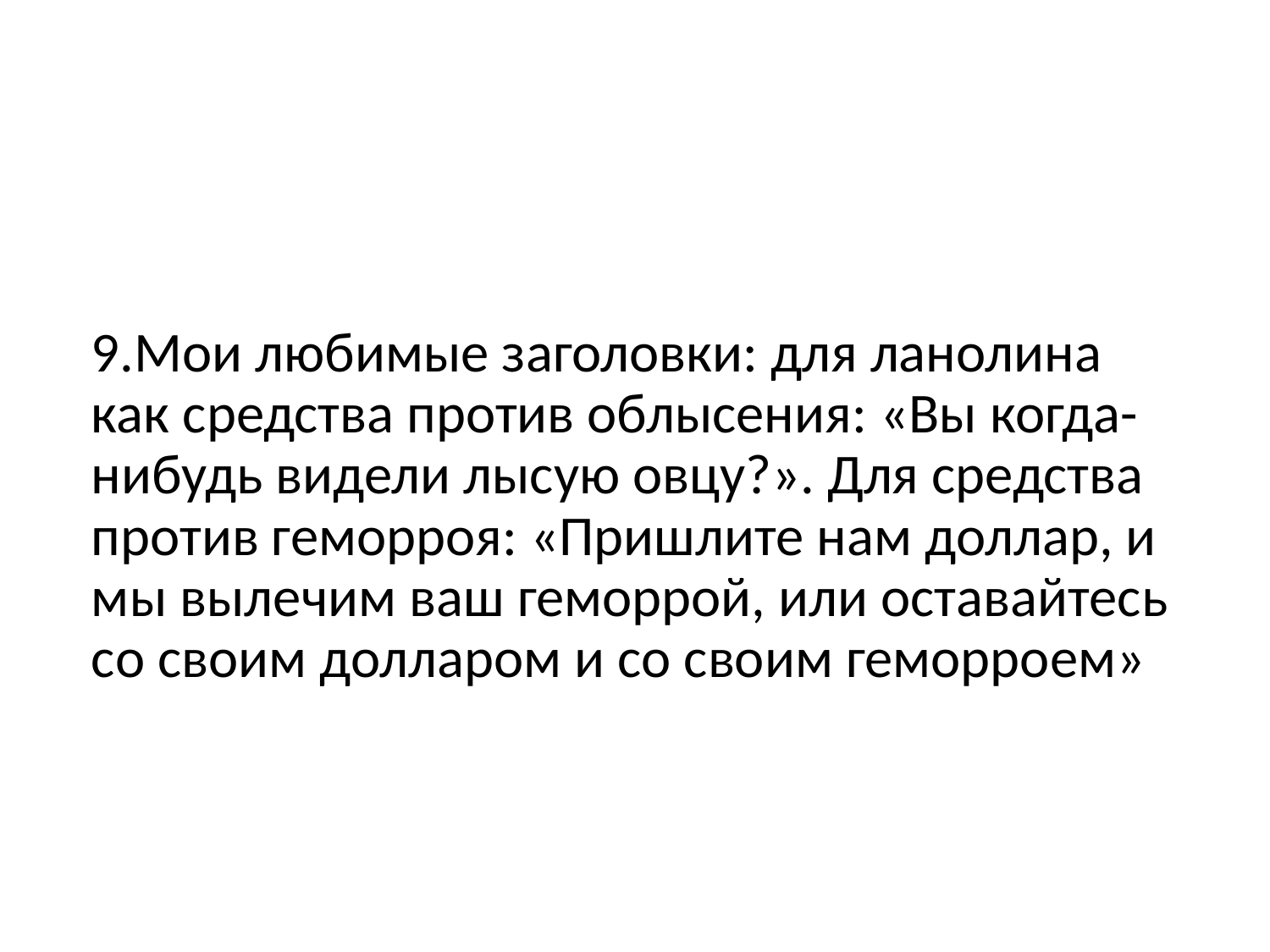

9.Мои любимые заголовки: для ланолина как средства против облысения: «Вы когда-нибудь видели лысую овцу?». Для средства против геморроя: «Пришлите нам доллар, и мы вылечим ваш геморрой, или оставайтесь со своим долларом и со своим геморроем»